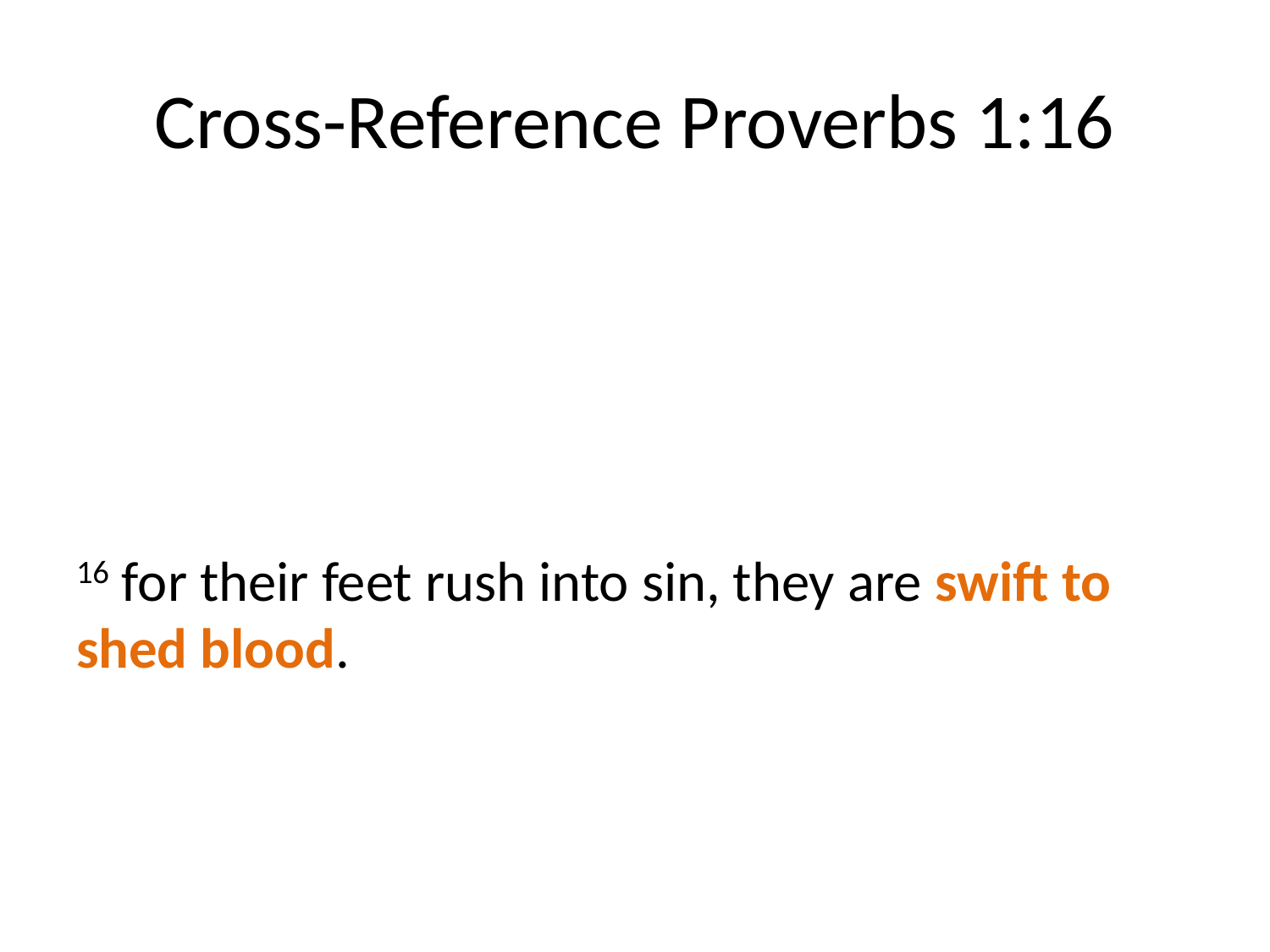

# Cross-Reference Proverbs 1:16

16 for their feet rush into sin, they are swift to shed blood.